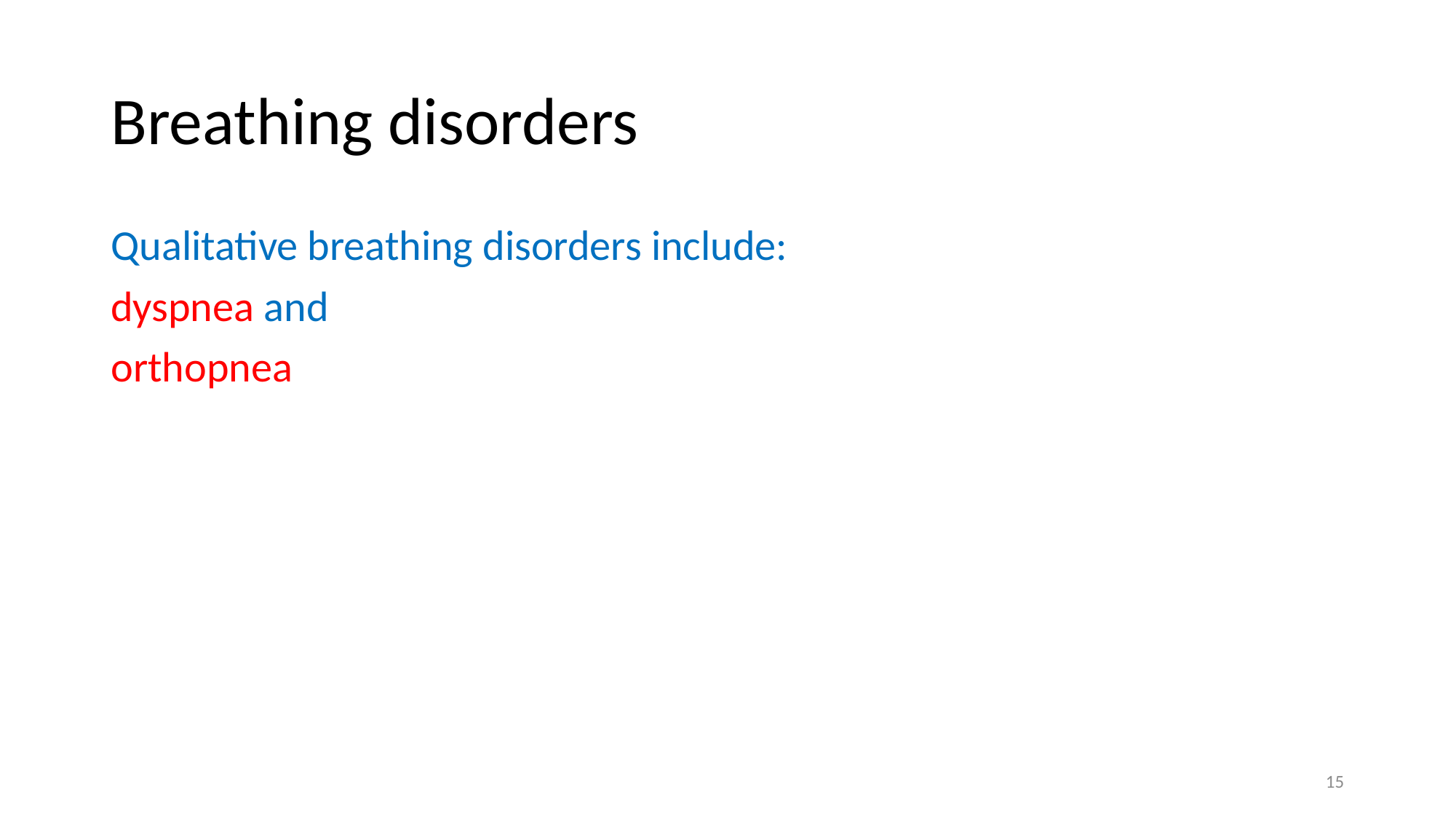

# Breathing disorders
Qualitative breathing disorders include:
dyspnea and
orthopnea
15